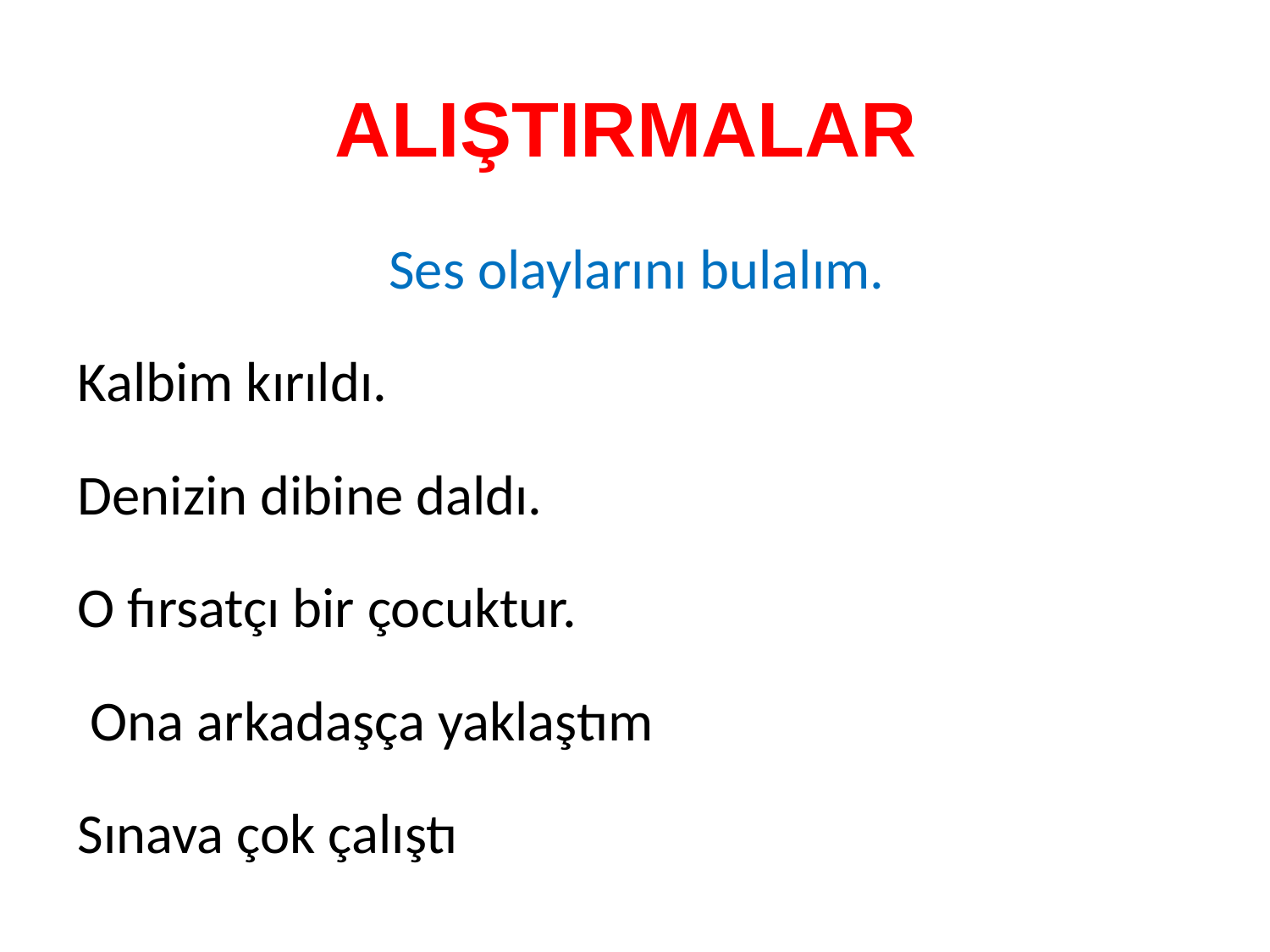

# ALIŞTIRMALAR
Ses olaylarını bulalım.
Kalbim kırıldı.
Denizin dibine daldı.
O fırsatçı bir çocuktur.
 Ona arkadaşça yaklaştım
Sınava çok çalıştı